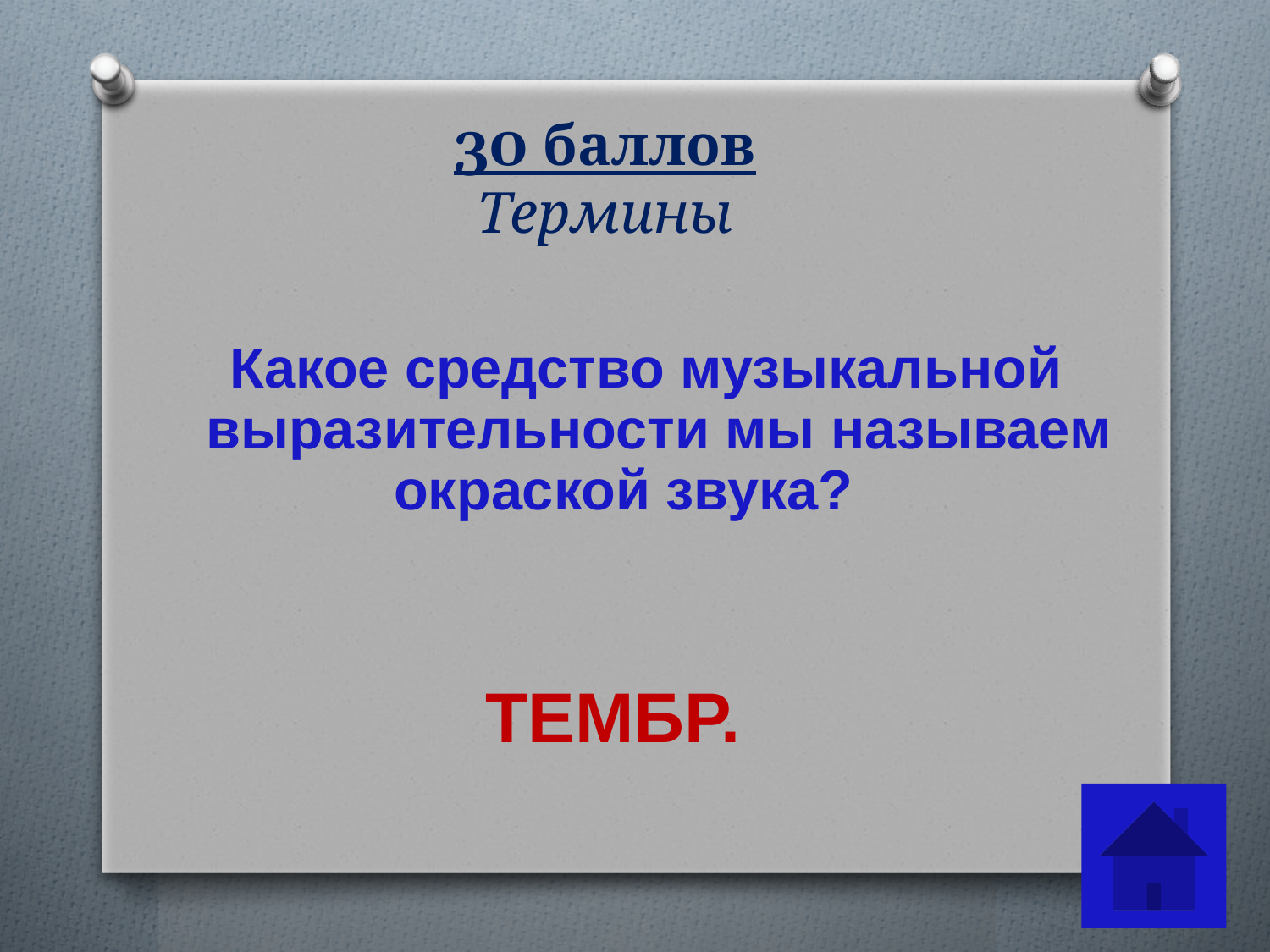

# 30 баллов Термины

 Какое средство музыкальной выразительности мы называем окраской звука?
ТЕМБР.